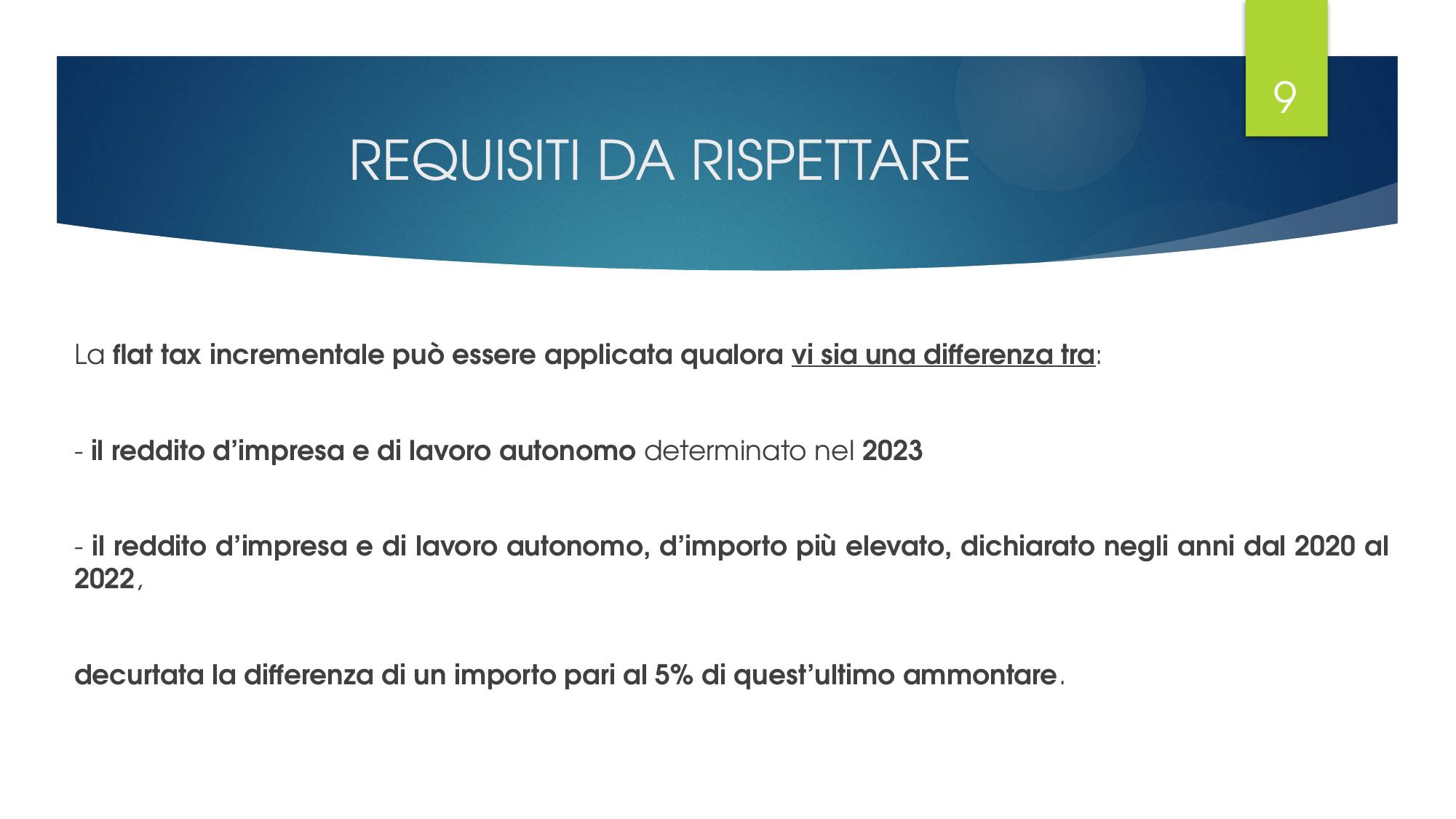

9
# REQUISITI DA RISPETTARE
La flat tax incrementale può essere applicata qualora vi sia una differenza tra:

- il reddito d’impresa e di lavoro autonomo determinato nel 2023

- il reddito d’impresa e di lavoro autonomo, d’importo più elevato, dichiarato negli anni dal 2020 al 2022,

decurtata la differenza di un importo pari al 5% di quest’ultimo ammontare.